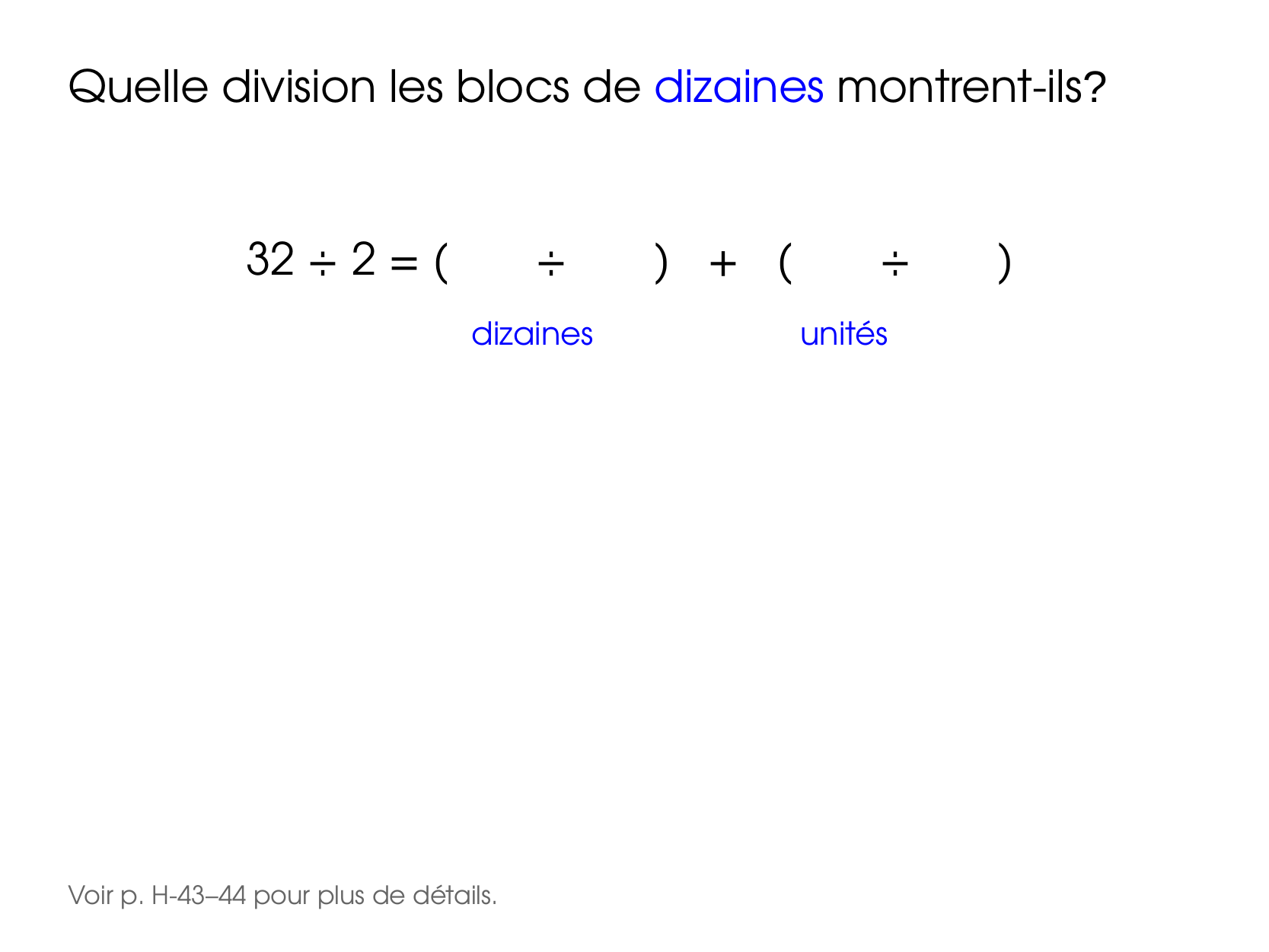

Quelle division les blocs de dizaines montrent-ils?
32 ÷ 2 = (       ÷       )   +   (       ÷       )
dizaines
unités
Voir p. H-43–44 pour plus de détails.